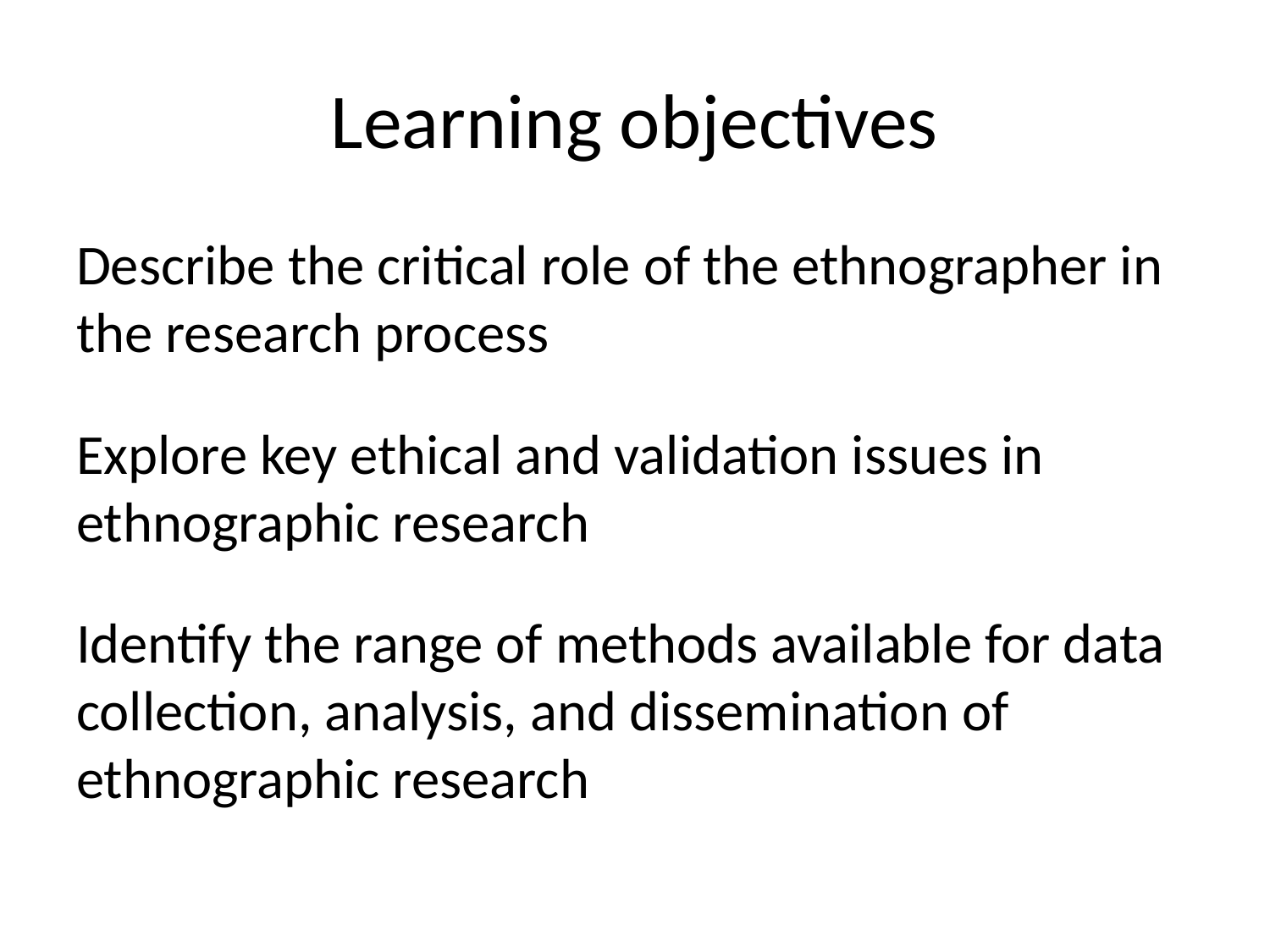

# Learning objectives
Describe the critical role of the ethnographer in the research process
Explore key ethical and validation issues in ethnographic research
Identify the range of methods available for data collection, analysis, and dissemination of ethnographic research